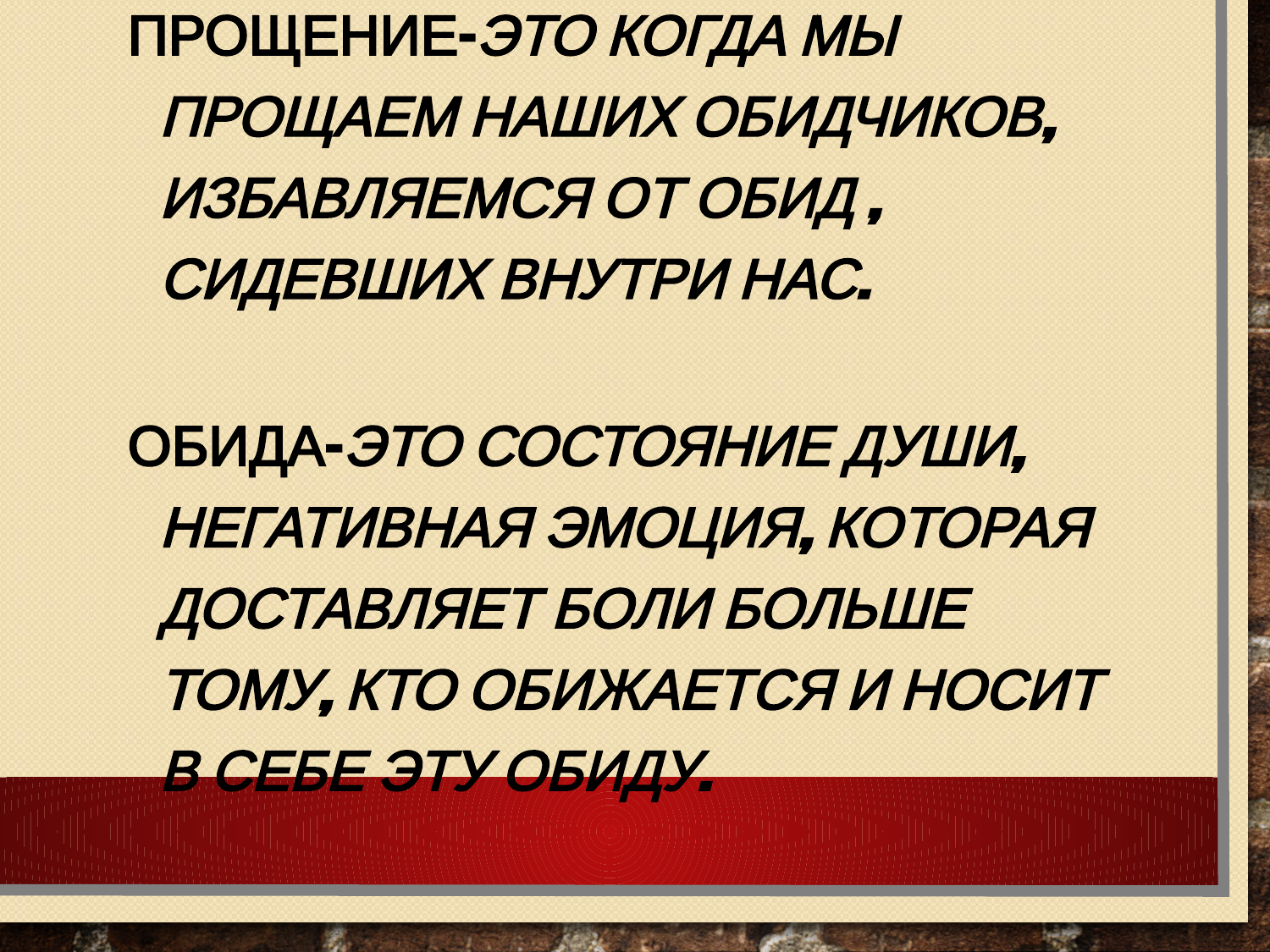

Прощение-это когда мы прощаем наших обидчиков, избавляемся от обид , сидевших внутри нас.

Обида-это состояние души, негативная эмоция, которая доставляет боли больше тому, кто обижается и носит в себе эту обиду.